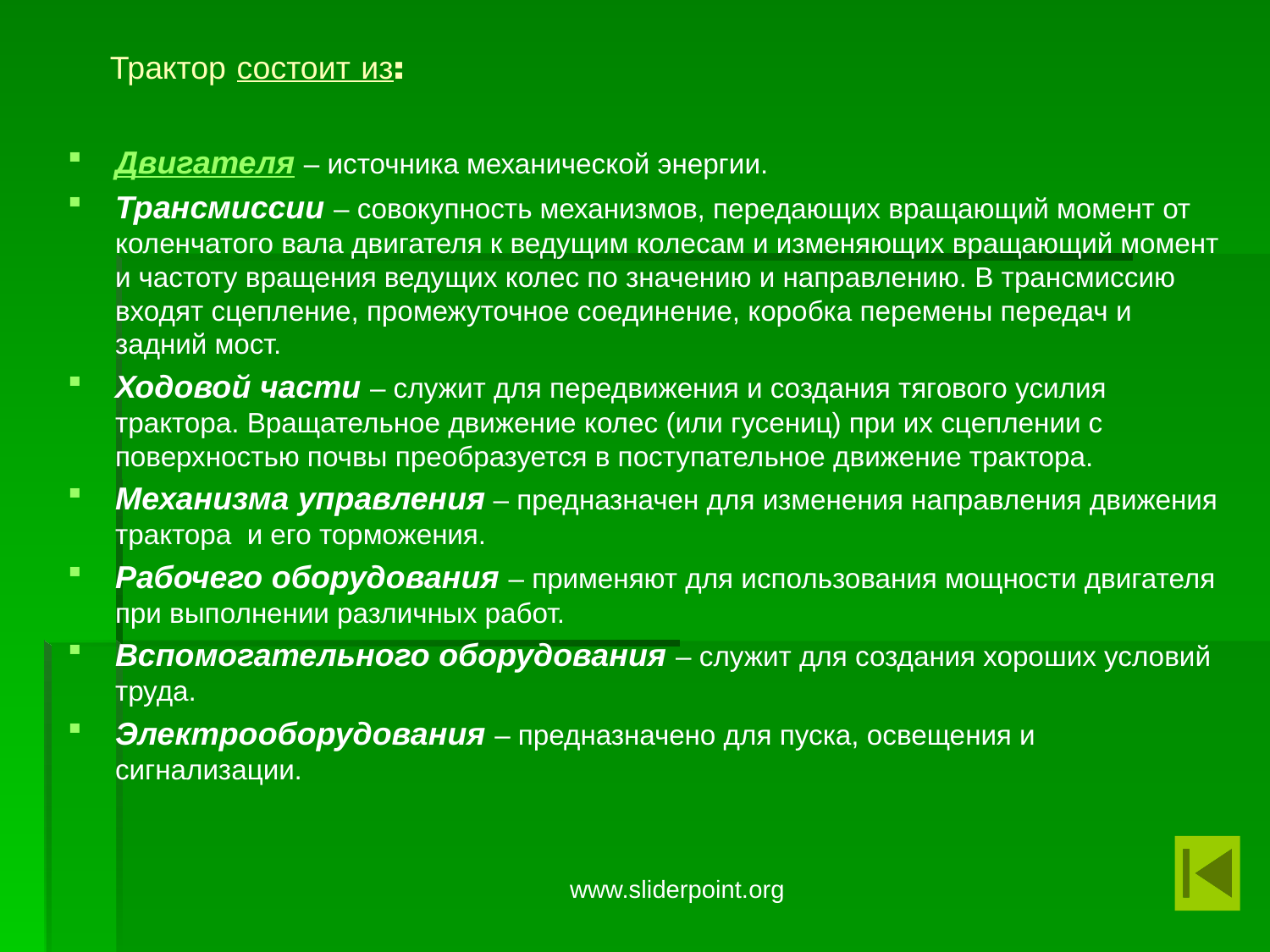

# Трактор состоит из:
Двигателя – источника механической энергии.
Трансмиссии – совокупность механизмов, передающих вращающий момент от коленчатого вала двигателя к ведущим колесам и изменяющих вращающий момент и частоту вращения ведущих колес по значению и направлению. В трансмиссию входят сцепление, промежуточное соединение, коробка перемены передач и задний мост.
Ходовой части – служит для передвижения и создания тягового усилия трактора. Вращательное движение колес (или гусениц) при их сцеплении с поверхностью почвы преобразуется в поступательное движение трактора.
Механизма управления – предназначен для изменения направления движения трактора  и его торможения.
Рабочего оборудования – применяют для использования мощности двигателя при выполнении различных работ.
Вспомогательного оборудования – служит для создания хороших условий труда.
Электрооборудования – предназначено для пуска, освещения и сигнализации.

www.sliderpoint.org